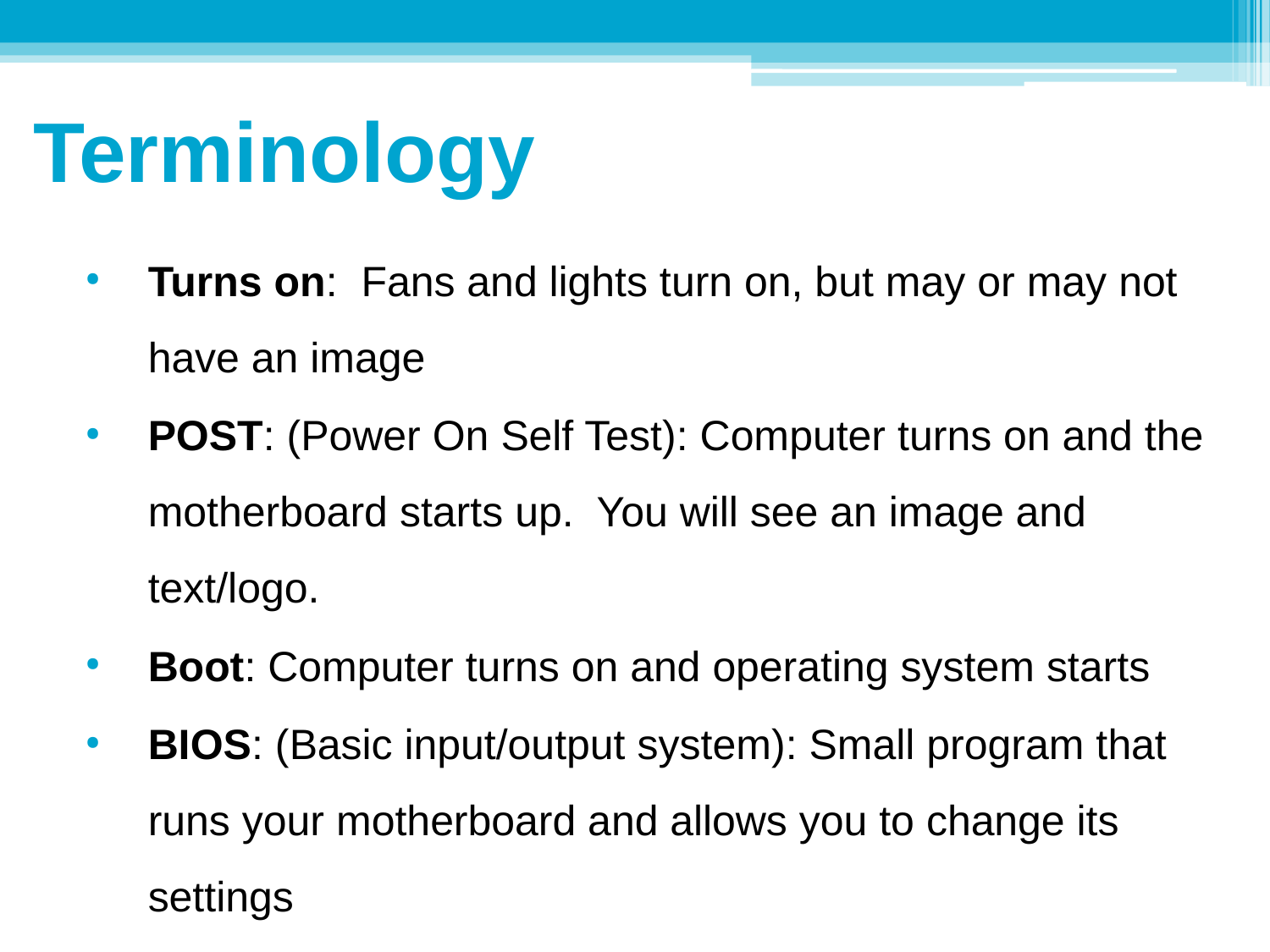

# Terminology
Turns on:  Fans and lights turn on, but may or may not have an image
POST: (Power On Self Test): Computer turns on and the motherboard starts up.  You will see an image and text/logo.
Boot: Computer turns on and operating system starts
BIOS: (Basic input/output system): Small program that runs your motherboard and allows you to change its settings